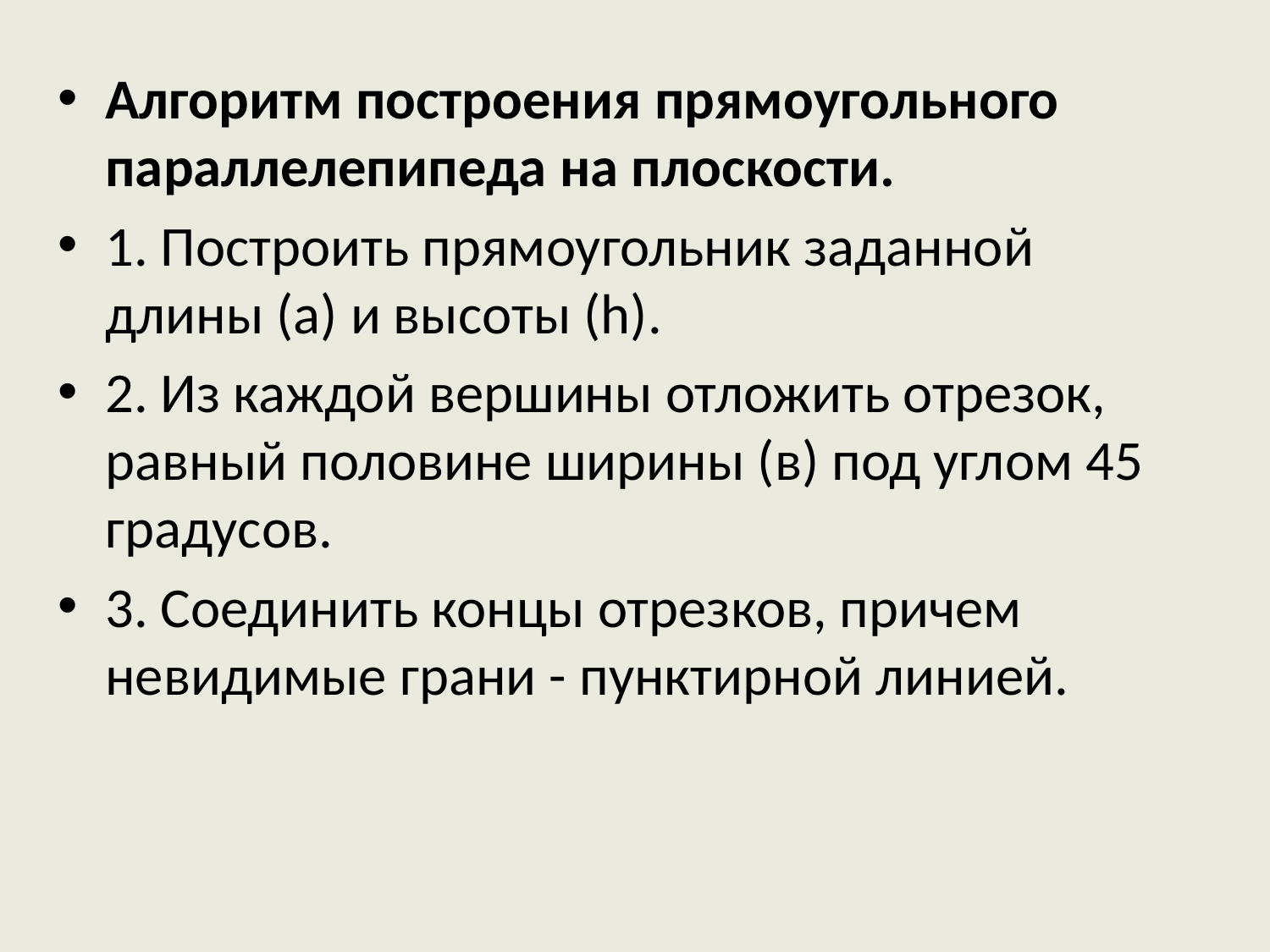

Алгоритм построения прямоугольного параллелепипеда на плоскости.
1. Построить прямоугольник заданной длины (а) и высоты (h).
2. Из каждой вершины отложить отрезок, равный половине ширины (в) под углом 45 градусов.
3. Соединить концы отрезков, причем невидимые грани - пунктирной линией.